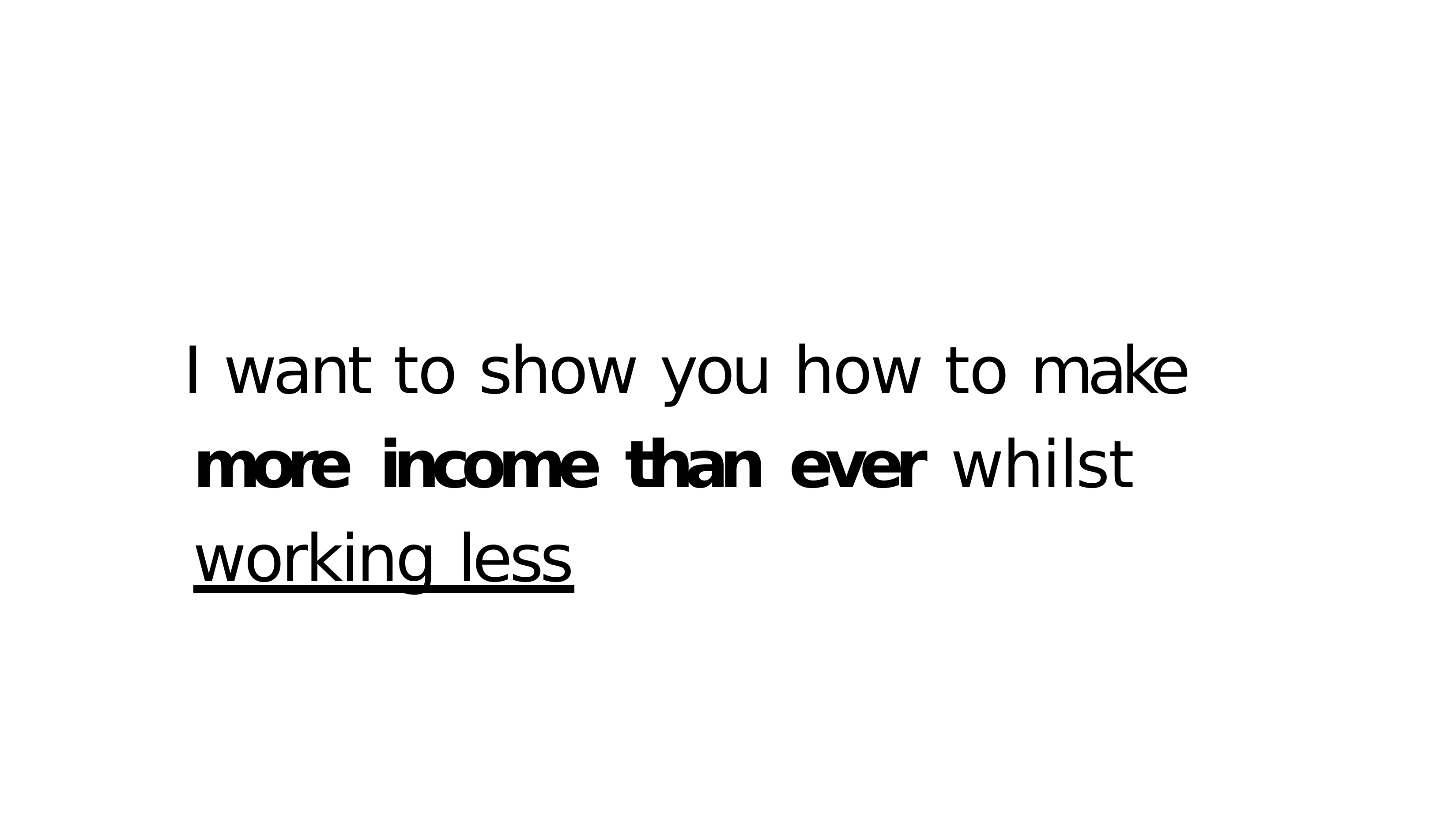

# I want to show you how to make more  income than ever whilst working less